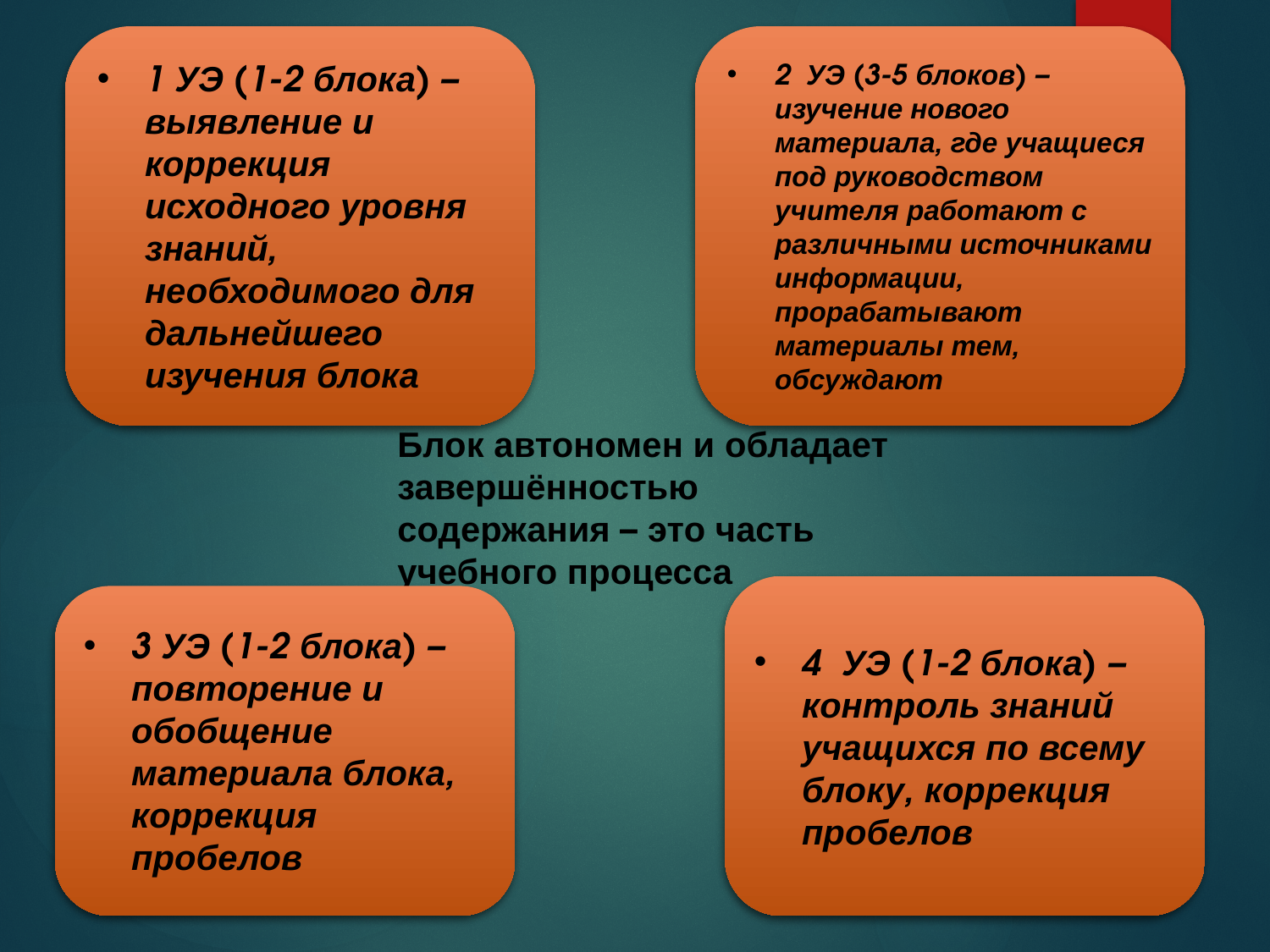

1 УЭ (1-2 блока) – выявление и коррекция исходного уровня знаний, необходимого для дальнейшего изучения блока
2  УЭ (3-5 блоков) – изучение нового материала, где учащиеся под руководством учителя работают с различными источниками информации, прорабатывают материалы тем, обсуждают
Блок автономен и обладает завершённостью содержания – это часть учебного процесса
4  УЭ (1-2 блока) – контроль знаний учащихся по всему блоку, коррекция пробелов
3 УЭ (1-2 блока) – повторение и обобщение материала блока, коррекция пробелов